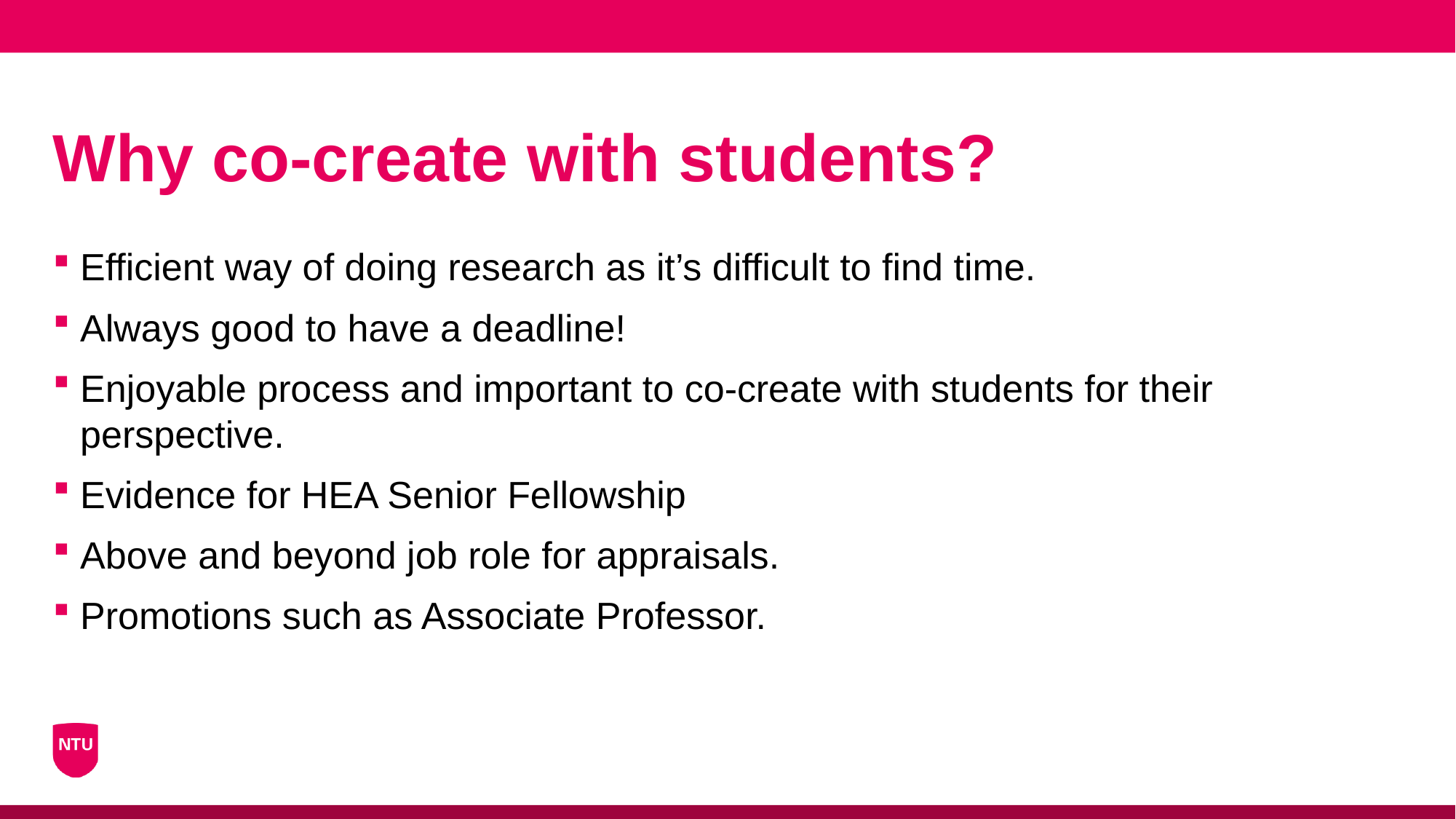

# Why co-create with students?
Efficient way of doing research as it’s difficult to find time.
Always good to have a deadline!
Enjoyable process and important to co-create with students for their perspective.
Evidence for HEA Senior Fellowship
Above and beyond job role for appraisals.
Promotions such as Associate Professor.